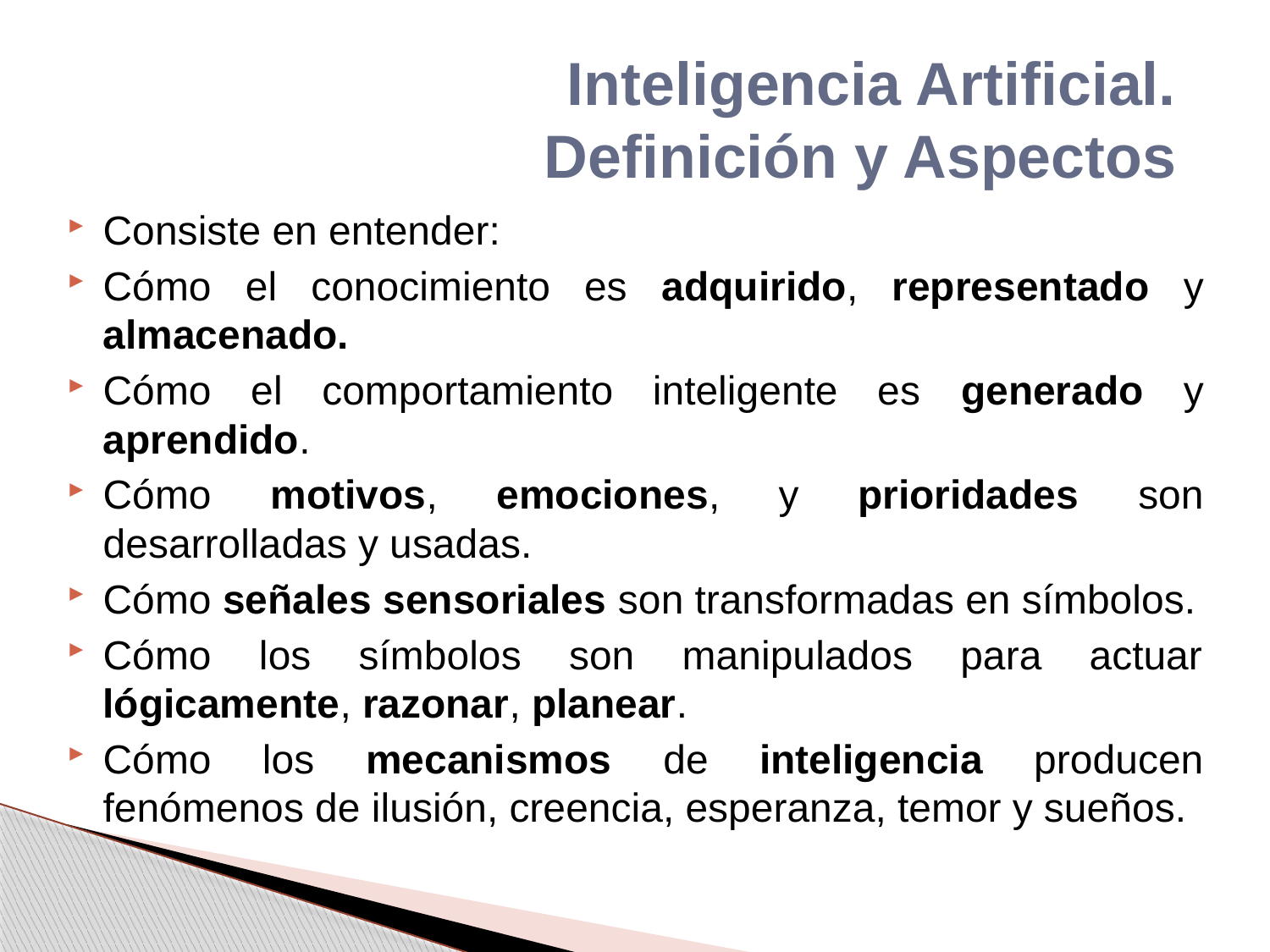

# Inteligencia Artificial. Definición y Aspectos
Consiste en entender:
Cómo el conocimiento es adquirido, representado y almacenado.
Cómo el comportamiento inteligente es generado y aprendido.
Cómo motivos, emociones, y prioridades son desarrolladas y usadas.
Cómo señales sensoriales son transformadas en símbolos.
Cómo los símbolos son manipulados para actuar lógicamente, razonar, planear.
Cómo los mecanismos de inteligencia producen fenómenos de ilusión, creencia, esperanza, temor y sueños.